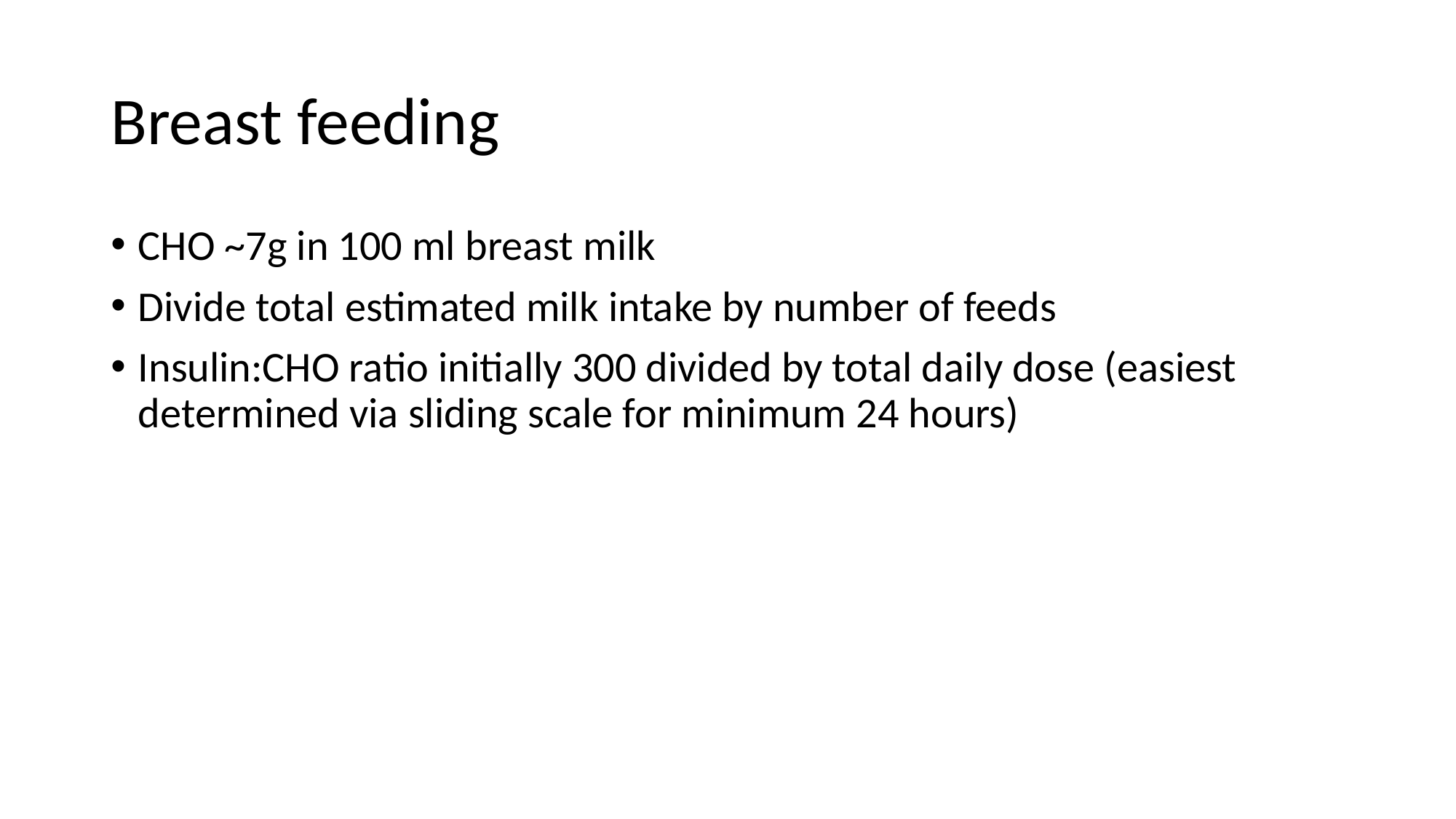

# Breast feeding
CHO ~7g in 100 ml breast milk
Divide total estimated milk intake by number of feeds
Insulin:CHO ratio initially 300 divided by total daily dose (easiest determined via sliding scale for minimum 24 hours)